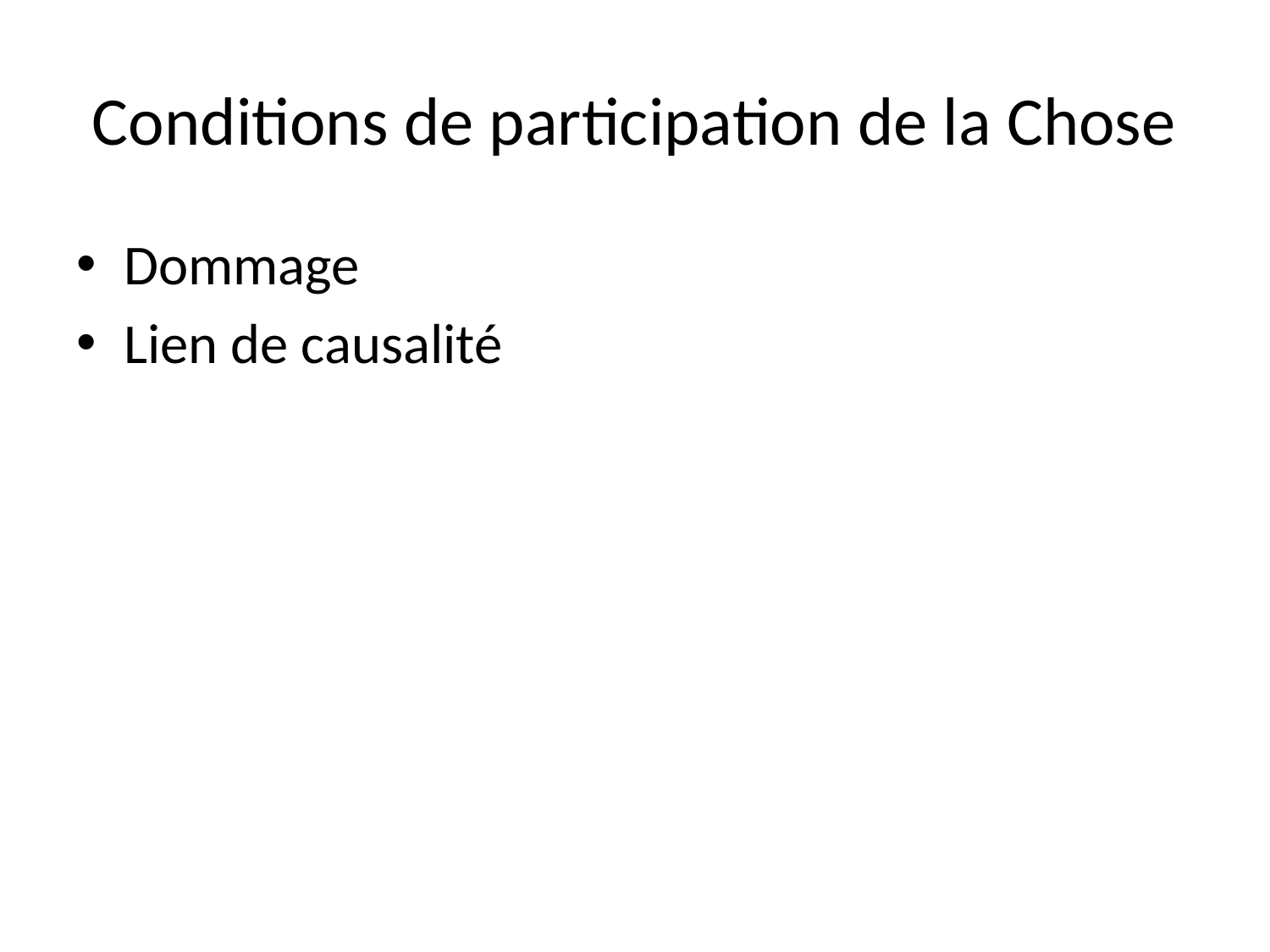

# Conditions de participation de la Chose
Dommage
Lien de causalité